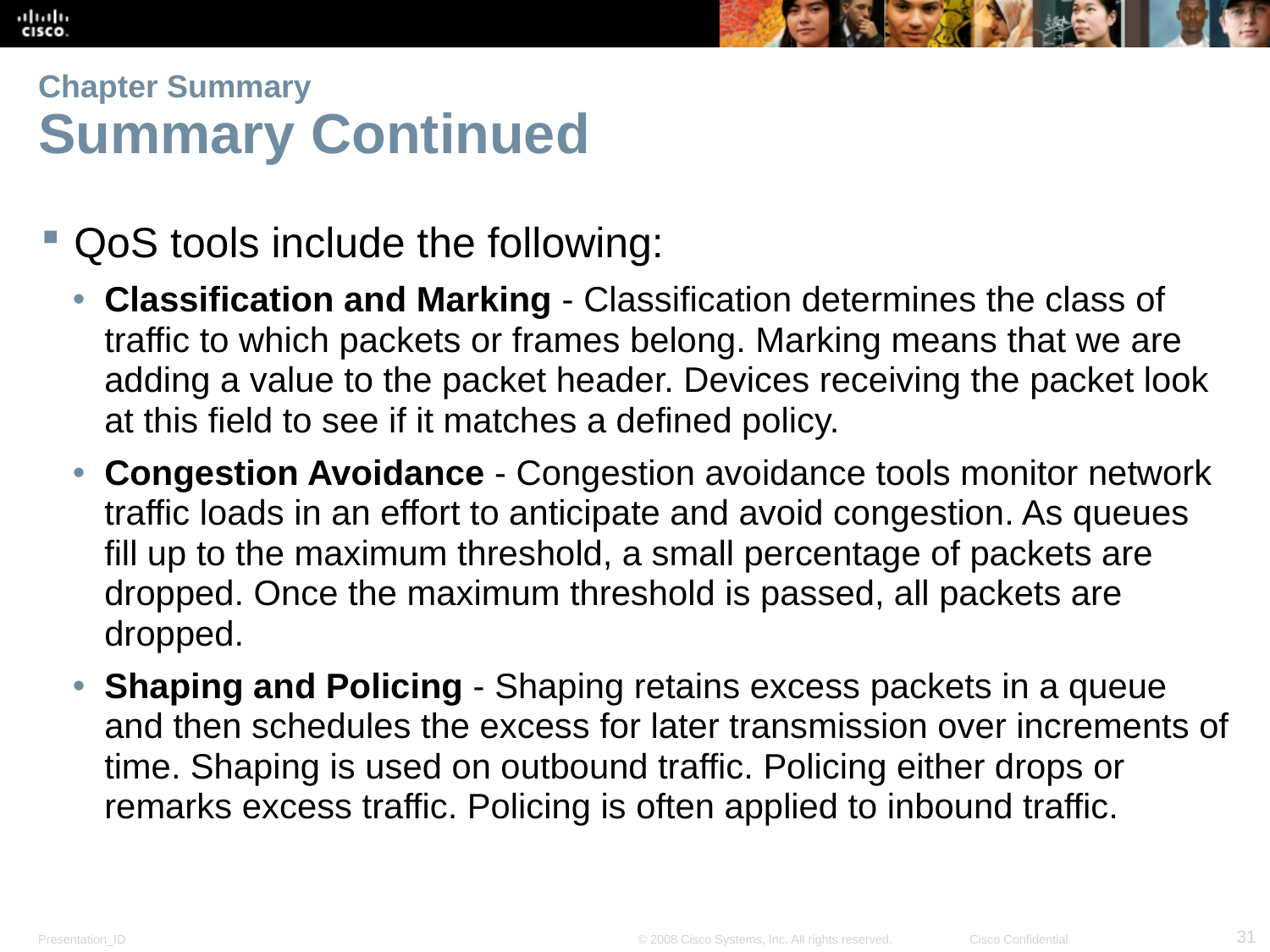

# Chapter Summary Summary Continued
QoS tools include the following:
Classification and Marking - Classification determines the class of traffic to which packets or frames belong. Marking means that we are adding a value to the packet header. Devices receiving the packet look at this field to see if it matches a defined policy.
Congestion Avoidance - Congestion avoidance tools monitor network traffic loads in an effort to anticipate and avoid congestion. As queues fill up to the maximum threshold, a small percentage of packets are dropped. Once the maximum threshold is passed, all packets are dropped.
Shaping and Policing - Shaping retains excess packets in a queue and then schedules the excess for later transmission over increments of time. Shaping is used on outbound traffic. Policing either drops or remarks excess traffic. Policing is often applied to inbound traffic.